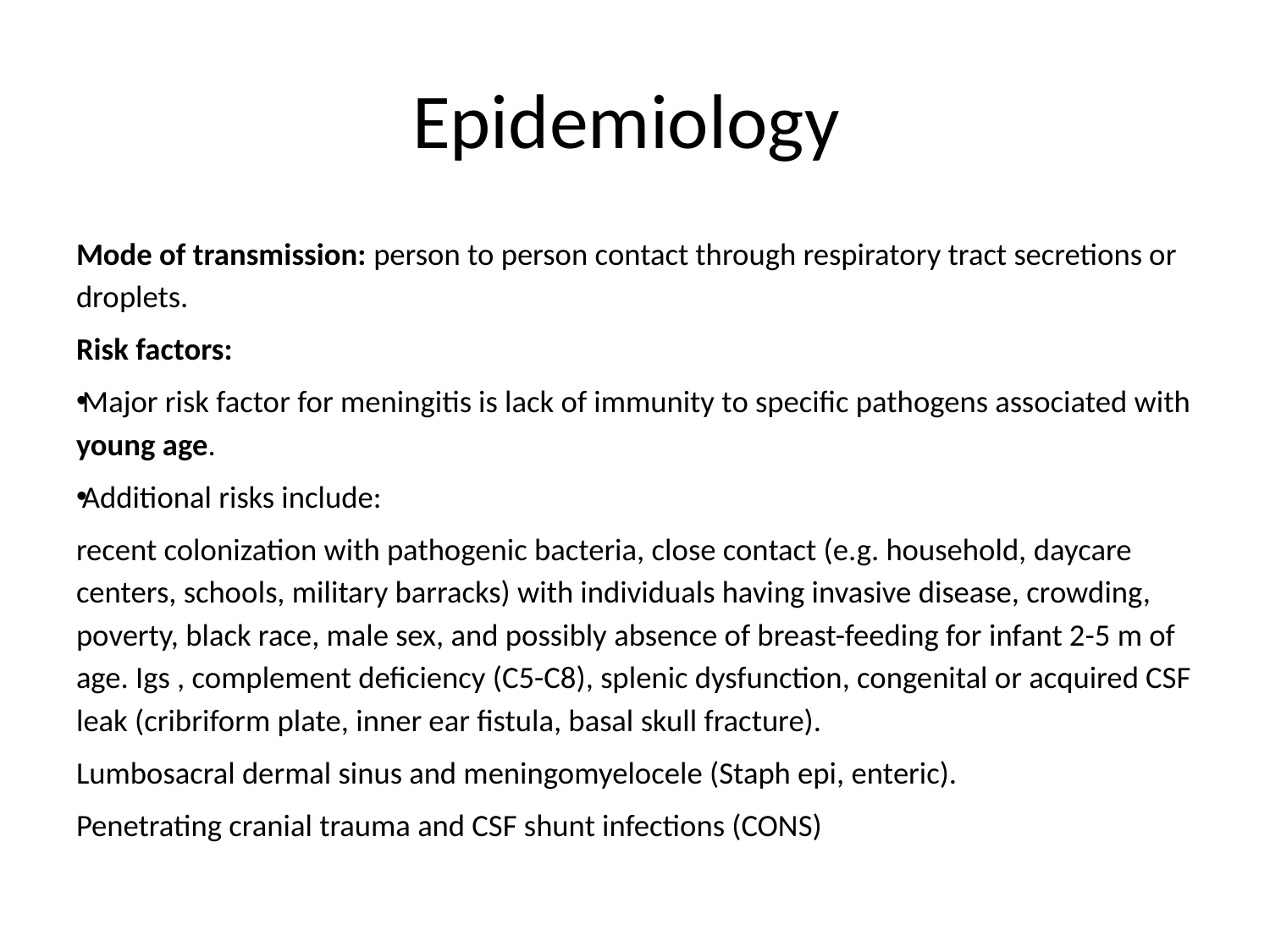

# Epidemiology
Mode of transmission: person to person contact through respiratory tract secretions or droplets.
Risk factors:
Major risk factor for meningitis is lack of immunity to specific pathogens associated with young age.
Additional risks include:
recent colonization with pathogenic bacteria, close contact (e.g. household, daycare centers, schools, military barracks) with individuals having invasive disease, crowding, poverty, black race, male sex, and possibly absence of breast-feeding for infant 2-5 m of age. Igs , complement deficiency (C5-C8), splenic dysfunction, congenital or acquired CSF leak (cribriform plate, inner ear fistula, basal skull fracture).
Lumbosacral dermal sinus and meningomyelocele (Staph epi, enteric).
Penetrating cranial trauma and CSF shunt infections (CONS)